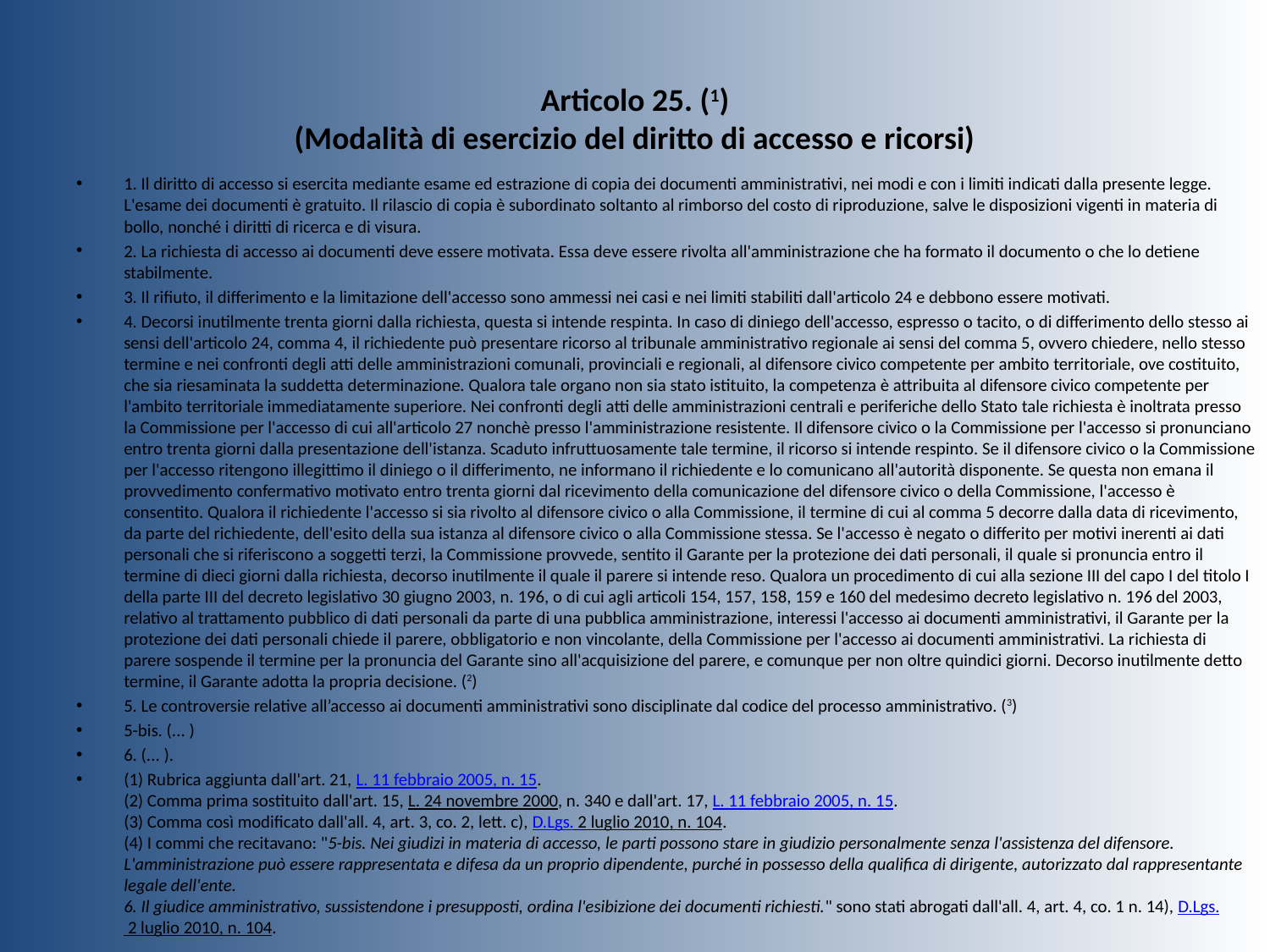

# Articolo 25. (1) (Modalità di esercizio del diritto di accesso e ricorsi)
1. Il diritto di accesso si esercita mediante esame ed estrazione di copia dei documenti amministrativi, nei modi e con i limiti indicati dalla presente legge. L'esame dei documenti è gratuito. Il rilascio di copia è subordinato soltanto al rimborso del costo di riproduzione, salve le disposizioni vigenti in materia di bollo, nonché i diritti di ricerca e di visura.
2. La richiesta di accesso ai documenti deve essere motivata. Essa deve essere rivolta all'amministrazione che ha formato il documento o che lo detiene stabilmente.
3. Il rifiuto, il differimento e la limitazione dell'accesso sono ammessi nei casi e nei limiti stabiliti dall'articolo 24 e debbono essere motivati.
4. Decorsi inutilmente trenta giorni dalla richiesta, questa si intende respinta. In caso di diniego dell'accesso, espresso o tacito, o di differimento dello stesso ai sensi dell'articolo 24, comma 4, il richiedente può presentare ricorso al tribunale amministrativo regionale ai sensi del comma 5, ovvero chiedere, nello stesso termine e nei confronti degli atti delle amministrazioni comunali, provinciali e regionali, al difensore civico competente per ambito territoriale, ove costituito, che sia riesaminata la suddetta determinazione. Qualora tale organo non sia stato istituito, la competenza è attribuita al difensore civico competente per l'ambito territoriale immediatamente superiore. Nei confronti degli atti delle amministrazioni centrali e periferiche dello Stato tale richiesta è inoltrata presso la Commissione per l'accesso di cui all'articolo 27 nonchè presso l'amministrazione resistente. Il difensore civico o la Commissione per l'accesso si pronunciano entro trenta giorni dalla presentazione dell'istanza. Scaduto infruttuosamente tale termine, il ricorso si intende respinto. Se il difensore civico o la Commissione per l'accesso ritengono illegittimo il diniego o il differimento, ne informano il richiedente e lo comunicano all'autorità disponente. Se questa non emana il provvedimento confermativo motivato entro trenta giorni dal ricevimento della comunicazione del difensore civico o della Commissione, l'accesso è consentito. Qualora il richiedente l'accesso si sia rivolto al difensore civico o alla Commissione, il termine di cui al comma 5 decorre dalla data di ricevimento, da parte del richiedente, dell'esito della sua istanza al difensore civico o alla Commissione stessa. Se l'accesso è negato o differito per motivi inerenti ai dati personali che si riferiscono a soggetti terzi, la Commissione provvede, sentito il Garante per la protezione dei dati personali, il quale si pronuncia entro il termine di dieci giorni dalla richiesta, decorso inutilmente il quale il parere si intende reso. Qualora un procedimento di cui alla sezione III del capo I del titolo I della parte III del decreto legislativo 30 giugno 2003, n. 196, o di cui agli articoli 154, 157, 158, 159 e 160 del medesimo decreto legislativo n. 196 del 2003, relativo al trattamento pubblico di dati personali da parte di una pubblica amministrazione, interessi l'accesso ai documenti amministrativi, il Garante per la protezione dei dati personali chiede il parere, obbligatorio e non vincolante, della Commissione per l'accesso ai documenti amministrativi. La richiesta di parere sospende il termine per la pronuncia del Garante sino all'acquisizione del parere, e comunque per non oltre quindici giorni. Decorso inutilmente detto termine, il Garante adotta la propria decisione. (2)
5. Le controversie relative all’accesso ai documenti amministrativi sono disciplinate dal codice del processo amministrativo. (3)
5-bis. (... )
6. (... ).
(1) Rubrica aggiunta dall'art. 21, L. 11 febbraio 2005, n. 15.
(2) Comma prima sostituito dall'art. 15, L. 24 novembre 2000, n. 340 e dall'art. 17, L. 11 febbraio 2005, n. 15.
(3) Comma così modificato dall'all. 4, art. 3, co. 2, lett. c), D.Lgs. 2 luglio 2010, n. 104.
(4) I commi che recitavano: "5-bis. Nei giudizi in materia di accesso, le parti possono stare in giudizio personalmente senza l'assistenza del difensore. L'amministrazione può essere rappresentata e difesa da un proprio dipendente, purché in possesso della qualifica di dirigente, autorizzato dal rappresentante legale dell'ente.
6. Il giudice amministrativo, sussistendone i presupposti, ordina l'esibizione dei documenti richiesti." sono stati abrogati dall'all. 4, art. 4, co. 1 n. 14), D.Lgs. 2 luglio 2010, n. 104.